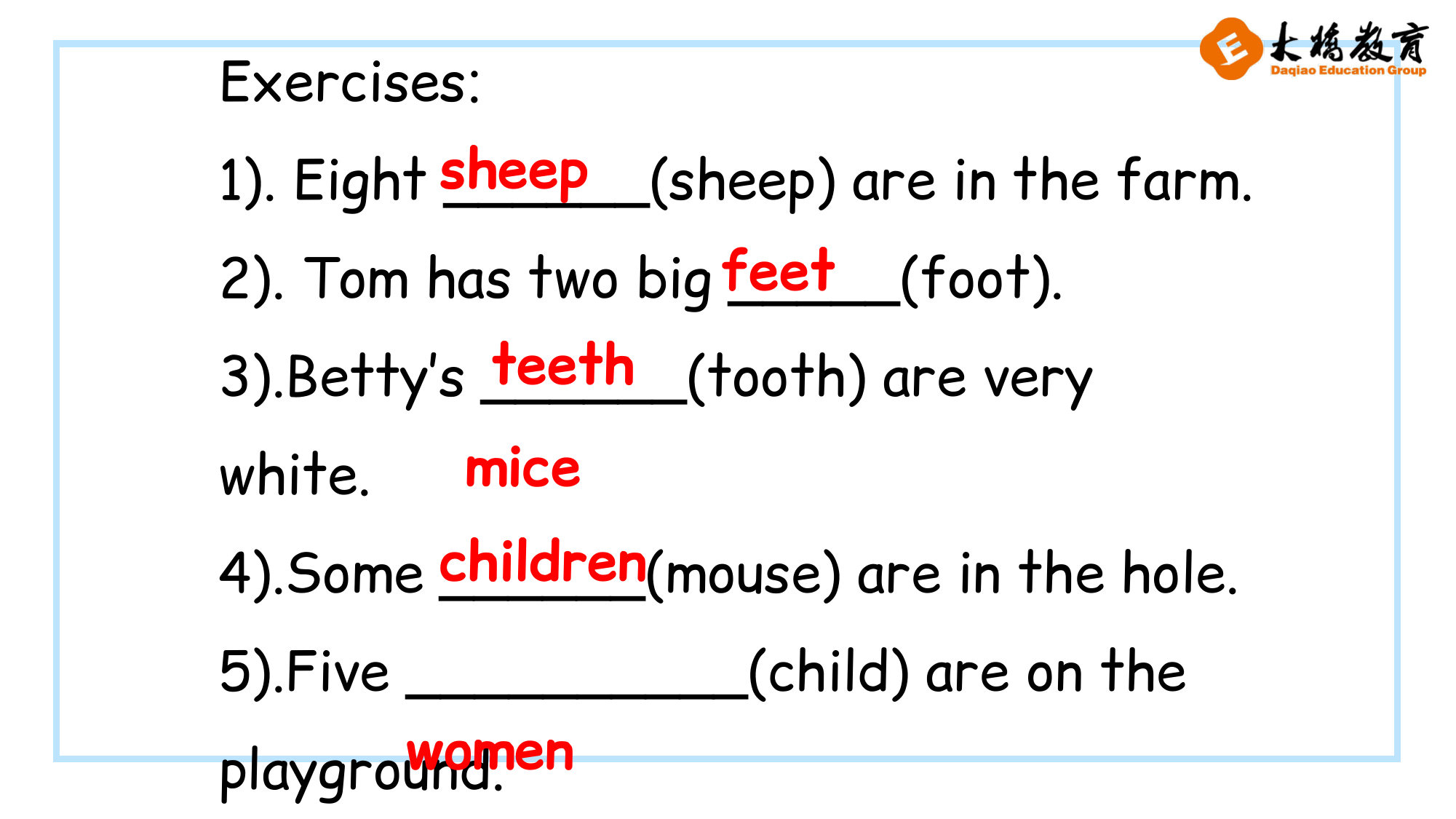

Exercises:
1). Eight ______(sheep) are in the farm.
2). Tom has two big _____(foot).
3).Betty’s ______(tooth) are very white.
4).Some ______(mouse) are in the hole.
5).Five __________(child) are on the playground.
6).Two ______(woman) are in the street.

sheep
feet

teeth
mice
children
women